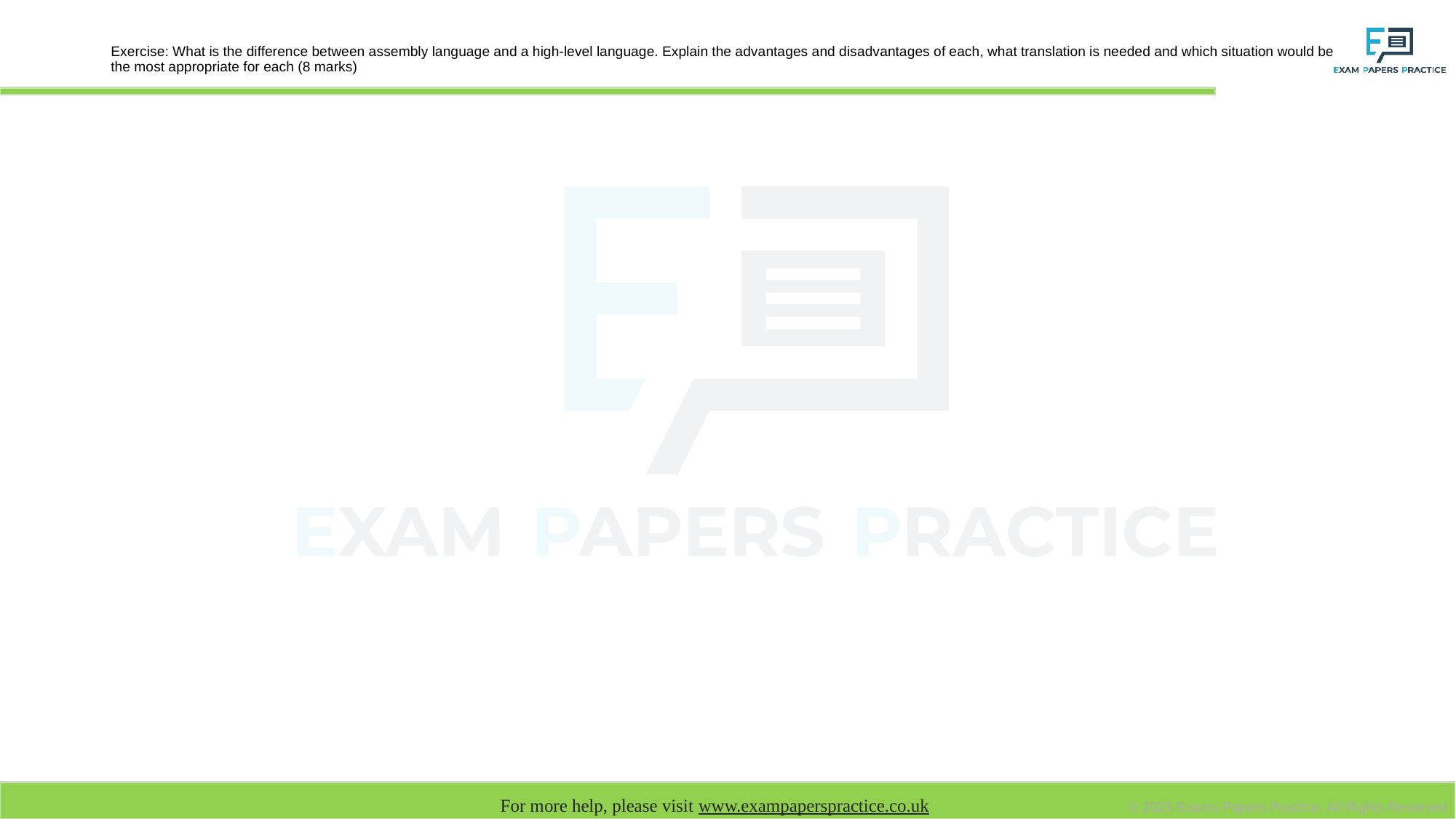

# Exercise: What is the difference between assembly language and a high-level language. Explain the advantages and disadvantages of each, what translation is needed and which situation would be the most appropriate for each (8 marks)